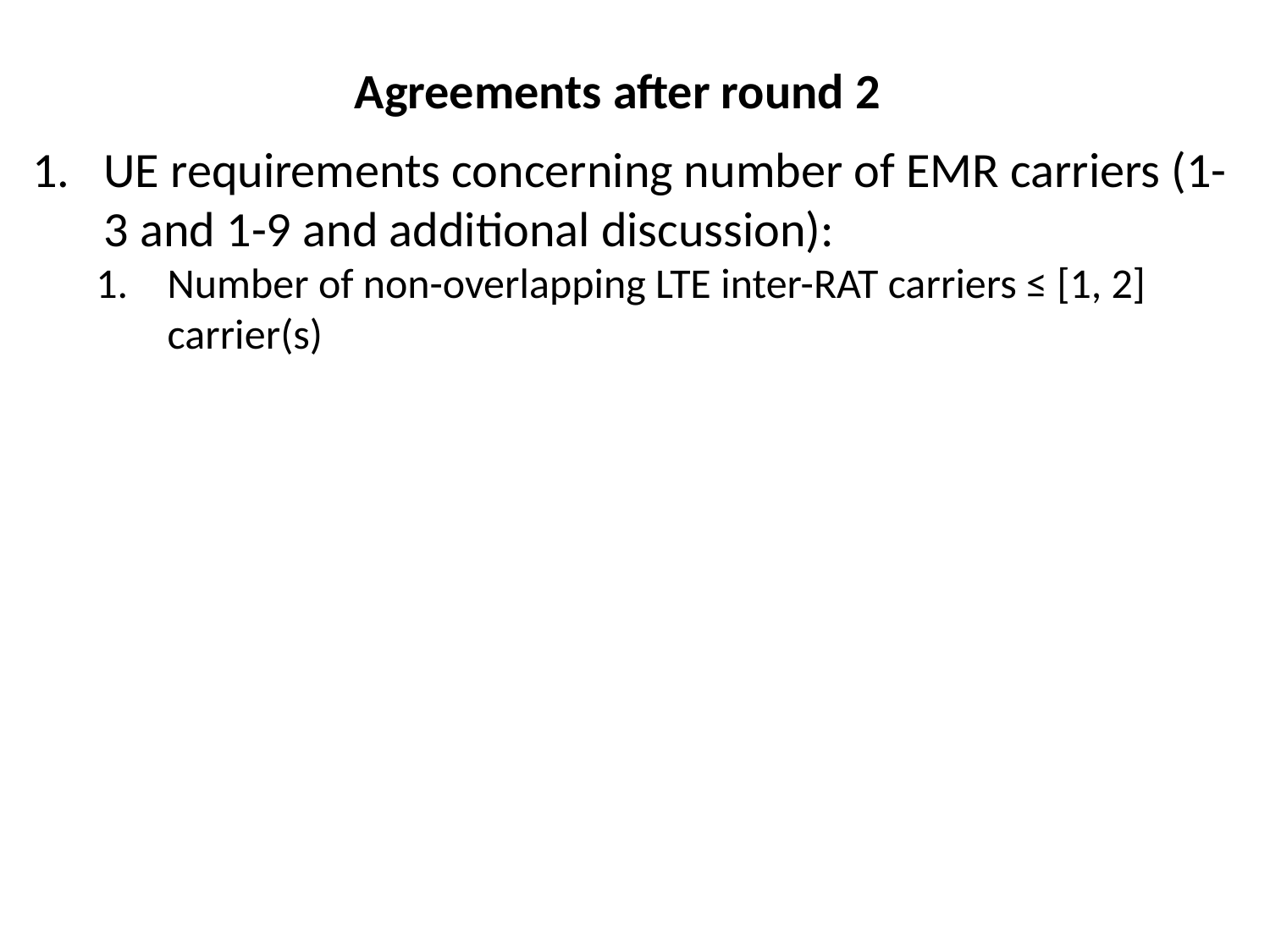

# Agreements after round 2
UE requirements concerning number of EMR carriers (1-3 and 1-9 and additional discussion):
Number of non-overlapping LTE inter-RAT carriers ≤ [1, 2] carrier(s)